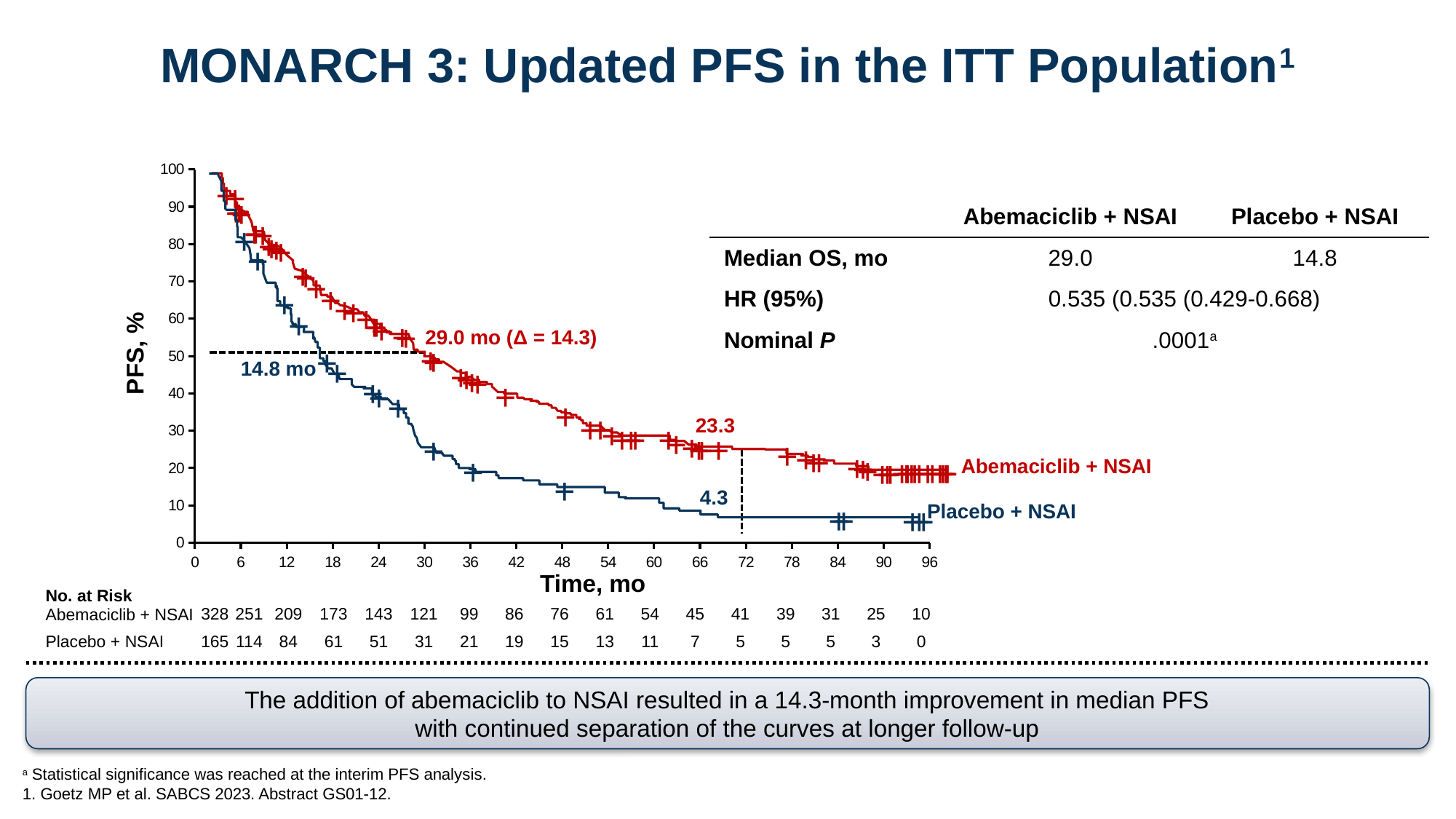

# MONARCH 3: Updated PFS in the ITT Population1

### Chart

| Category | Series 1 |
|---|---|
| 0 | None |
| 6 | None |
| 12 | None |
| 18 | None |
| 24 | None |
| 30 | None |
| 36 | None |
| 42 | None |
| 48 | None |
| 54 | None |
| 60 | None |
| 66 | None |
| 72 | None |
| 78 | None |
| 84 | None |
| 90 | None |
| 96 | None |
+
+
+
+
+
+
+
+
+
+
+
+
+
+
+
+
+
+
+
+
+
+
+
+
+
+
+
+
+
+
+
+
+
+
+
+
+
+
+
+
+
+
+
+
+
+
+
+
+
+
+
+
+
+
+
+
+
+
+
+
+
+
+
+
+

|  | Abemaciclib + NSAI | Placebo + NSAI |
| --- | --- | --- |
| Median OS, mo | 29.0 | 14.8 |
| HR (95%) | 0.535 (0.535 (0.429-0.668) |  |
| Nominal P | .0001a |  |
+
+
+
+
+
+
+
+
+
+
+
+
+
+
+
+
+
29.0 mo (Δ = 14.3)
PFS, %
14.8 mo

23.3
+
Abemaciclib + NSAI

4.3
Placebo + NSAI
Time, mo
| No. at Risk Abemaciclib + NSAI |
| --- |
| Placebo + NSAI |
| 328 | 251 | 209 | 173 | 143 | 121 | 99 | 86 | 76 | 61 | 54 | 45 | 41 | 39 | 31 | 25 | 10 |
| --- | --- | --- | --- | --- | --- | --- | --- | --- | --- | --- | --- | --- | --- | --- | --- | --- |
| 165 | 114 | 84 | 61 | 51 | 31 | 21 | 19 | 15 | 13 | 11 | 7 | 5 | 5 | 5 | 3 | 0 |
The addition of abemaciclib to NSAI resulted in a 14.3-month improvement in median PFS
with continued separation of the curves at longer follow-up
a Statistical significance was reached at the interim PFS analysis.
1. Goetz MP et al. SABCS 2023. Abstract GS01-12.